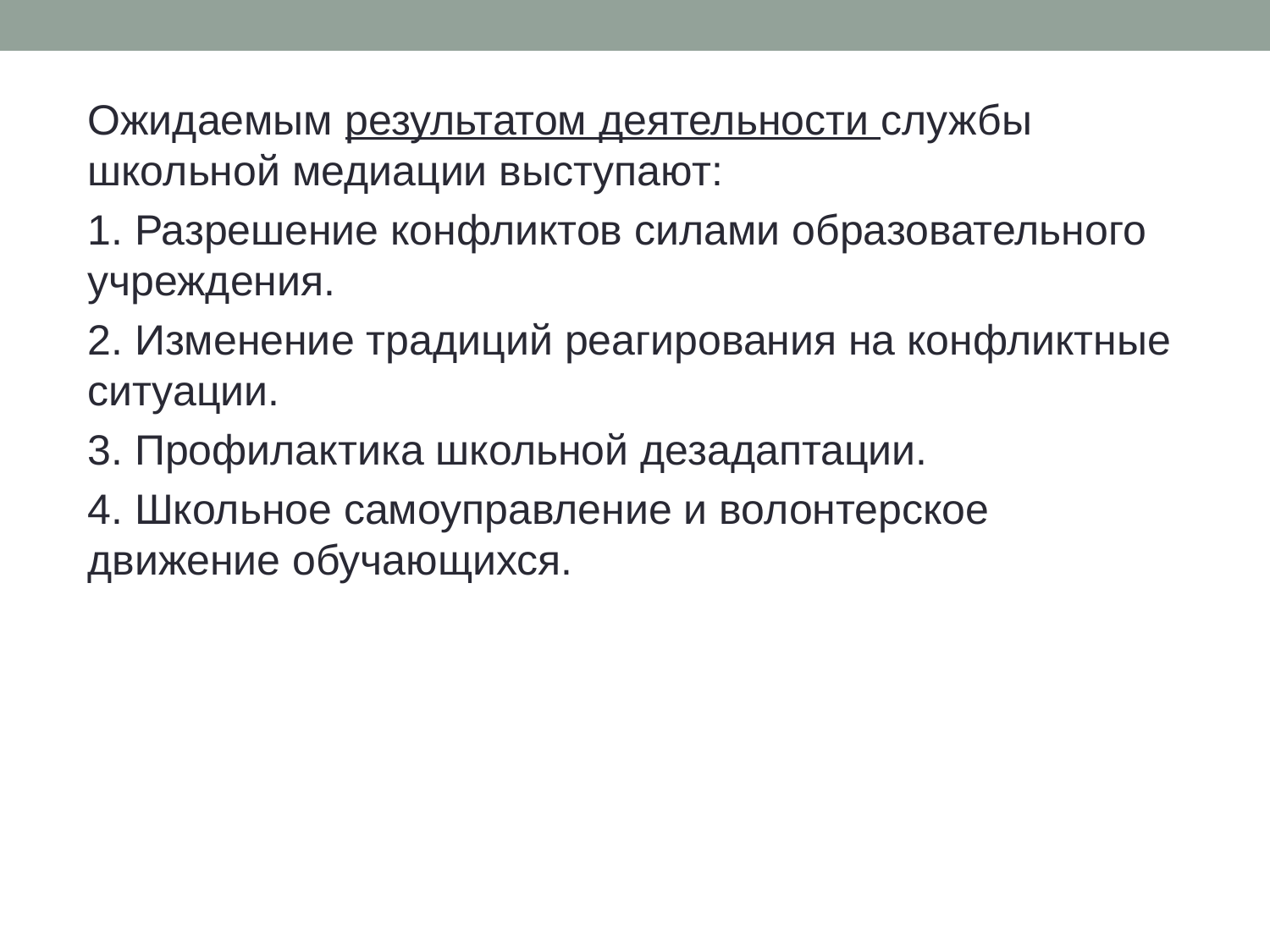

Ожидаемым результатом деятельности службы школьной медиации выступают:
1. Разрешение конфликтов силами образовательного учреждения.
2. Изменение традиций реагирования на конфликтные ситуации.
3. Профилактика школьной дезадаптации.
4. Школьное самоуправление и волонтерское движение обучающихся.